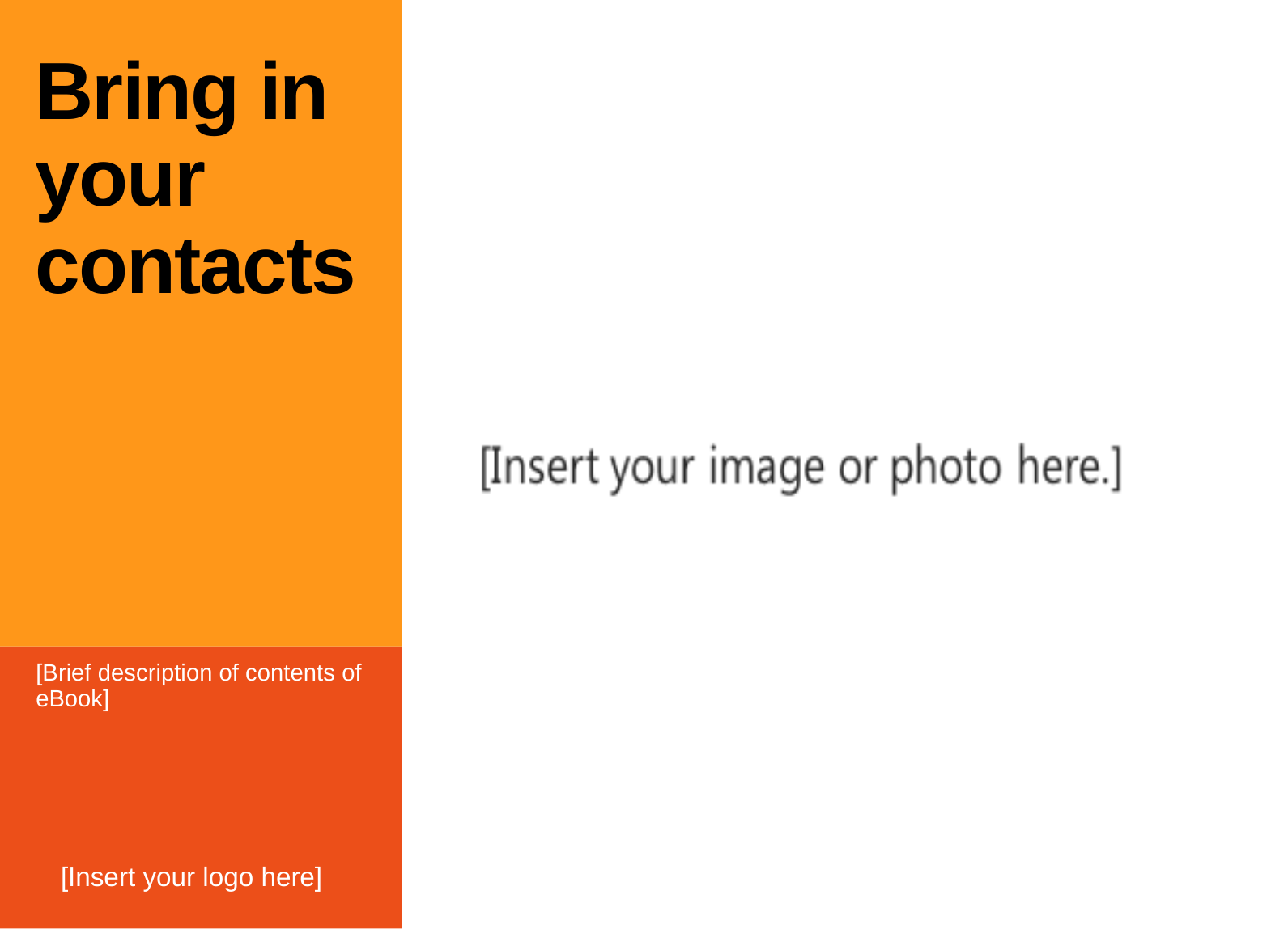

# Bring in your contacts
[Brief description of contents of eBook]